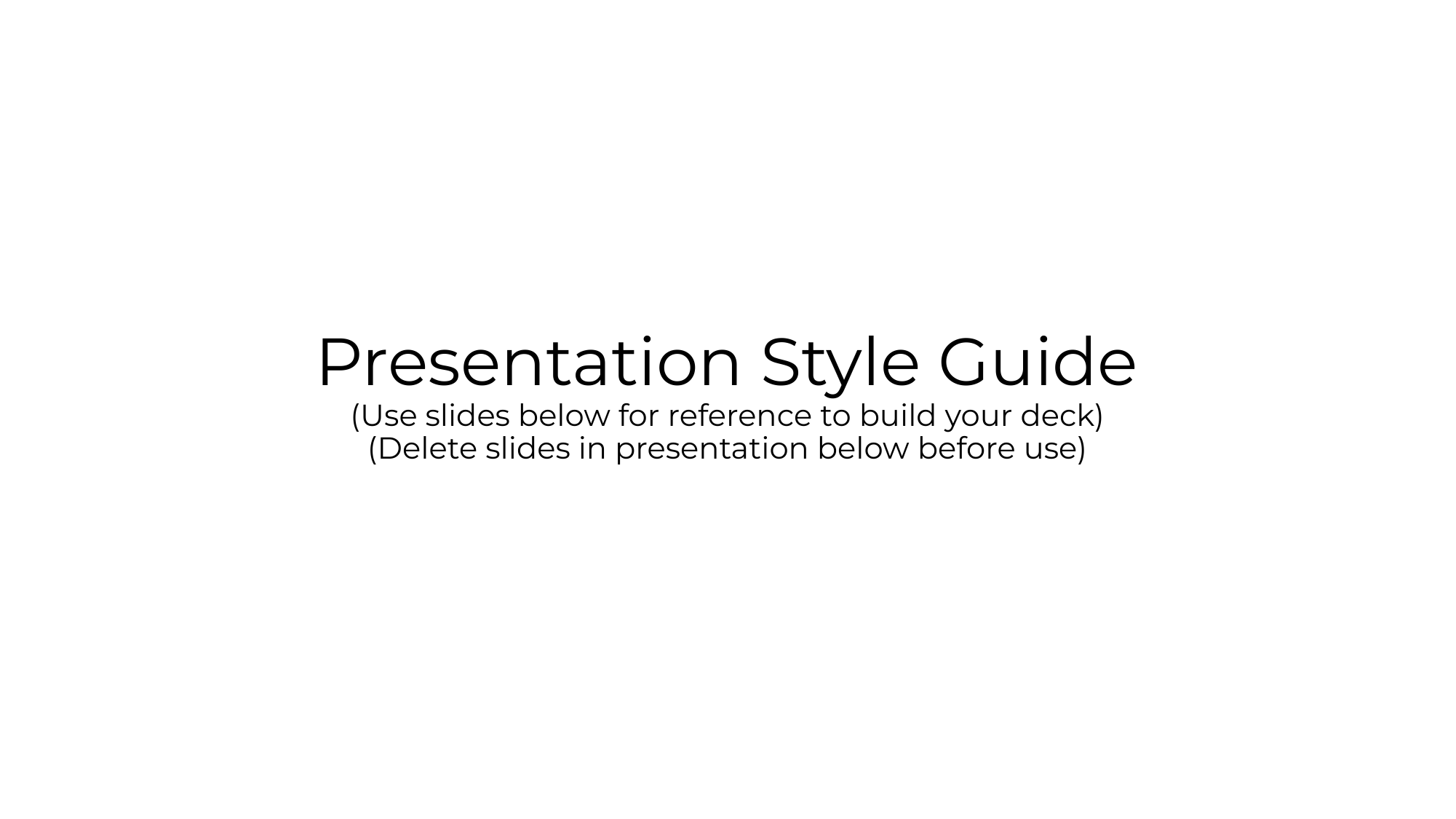

# Presentation Style Guide (Use slides below for reference to build your deck) (Delete slides in presentation below before use)